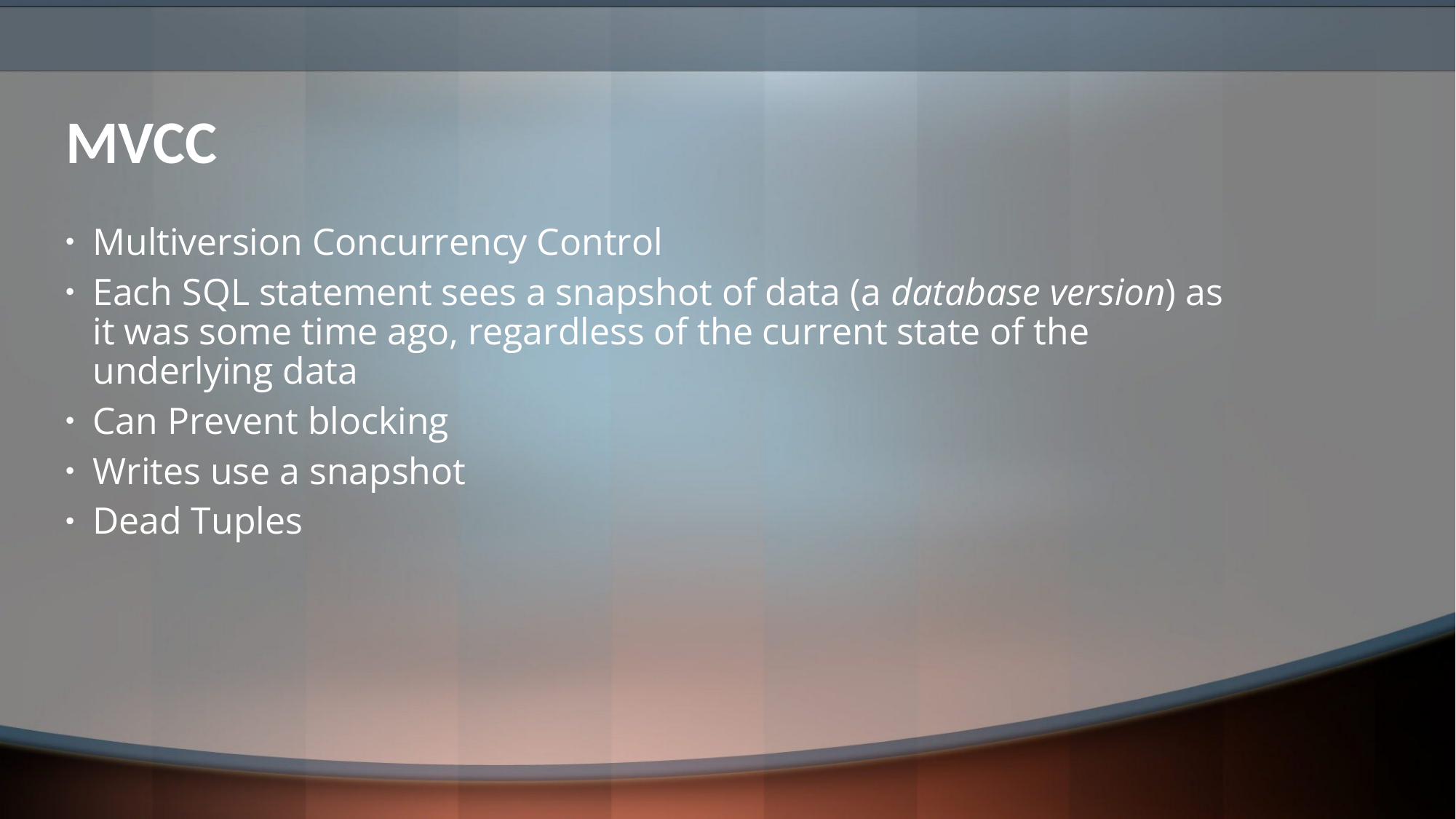

# MVCC
Multiversion Concurrency Control
Each SQL statement sees a snapshot of data (a database version) as it was some time ago, regardless of the current state of the underlying data
Can Prevent blocking
Writes use a snapshot
Dead Tuples